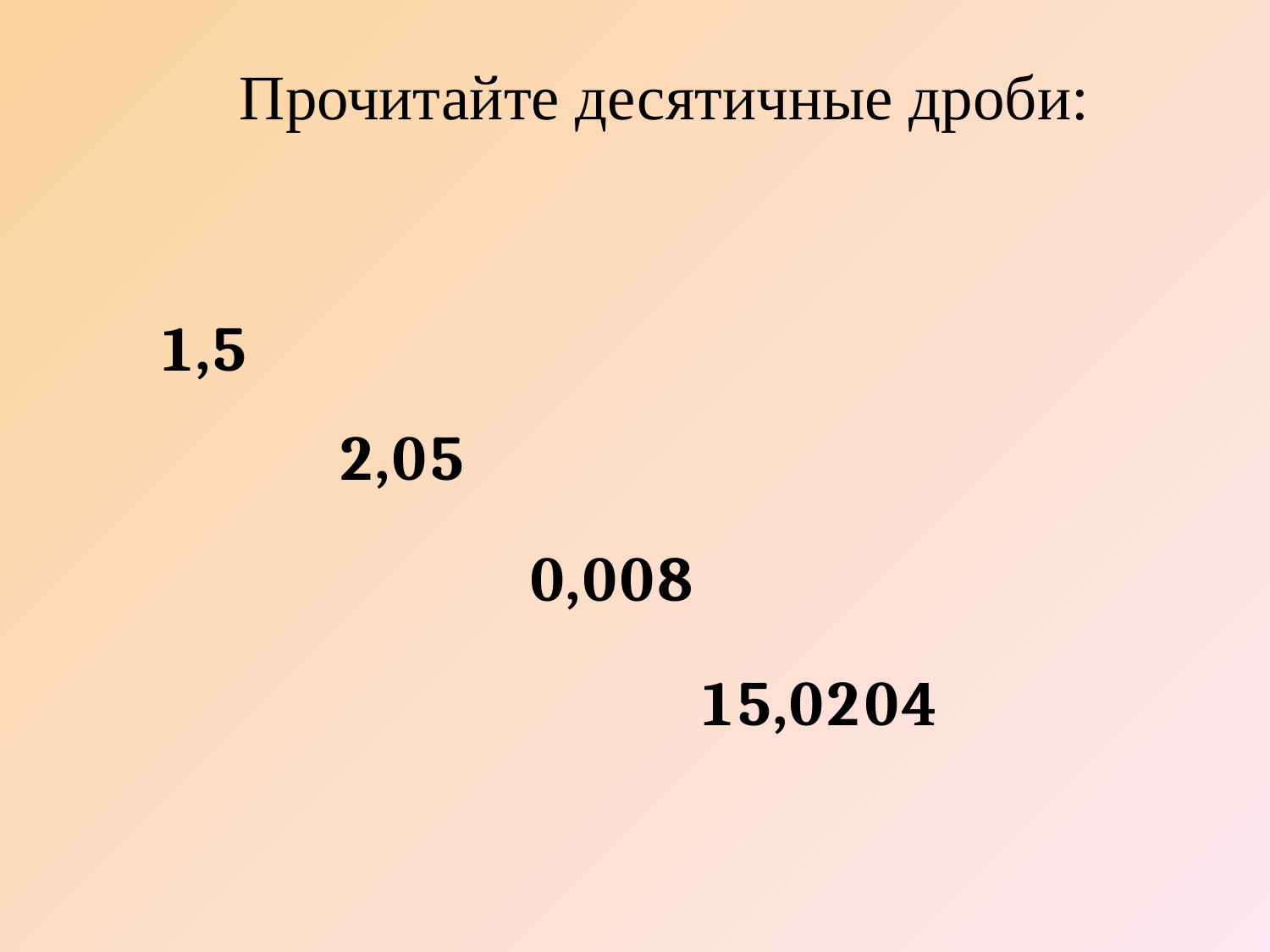

Прочитайте десятичные дроби:
1,5
2,05
0,008
15,0204